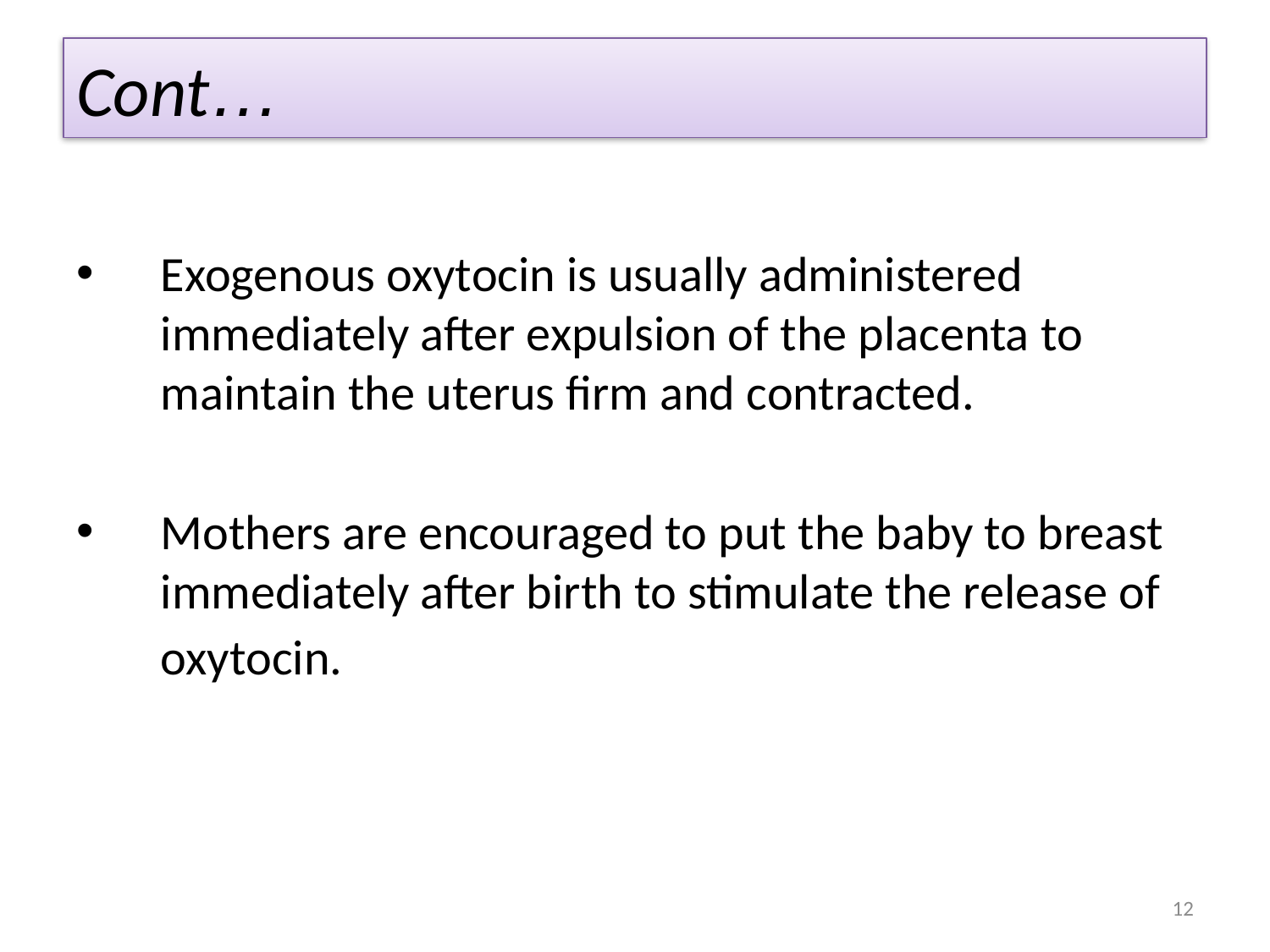

# Cont…
Exogenous oxytocin is usually administered immediately after expulsion of the placenta to maintain the uterus firm and contracted.

Mothers are encouraged to put the baby to breast immediately after birth to stimulate the release of oxytocin.
12